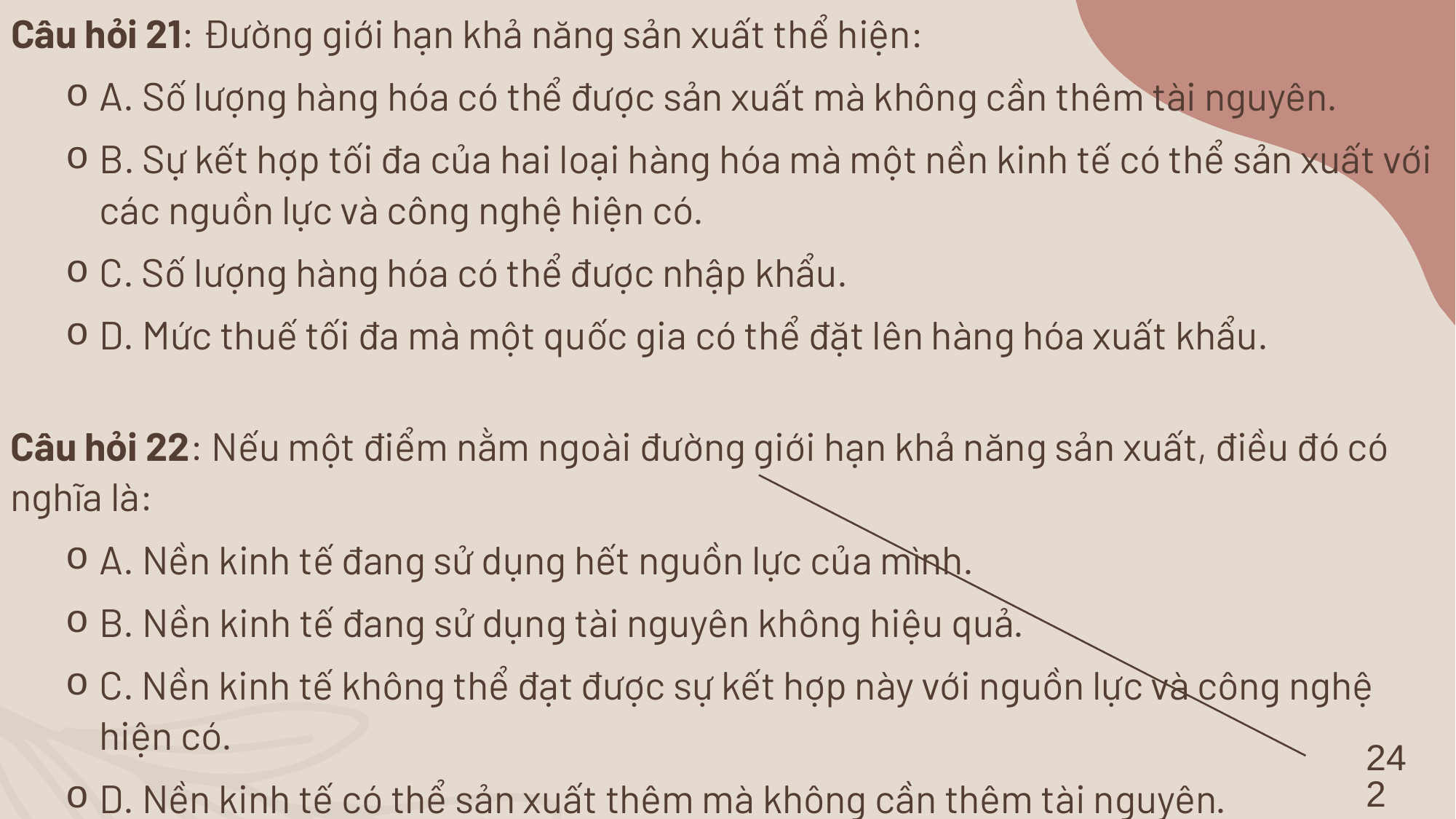

Câu hỏi 21: Đường giới hạn khả năng sản xuất thể hiện:
A. Số lượng hàng hóa có thể được sản xuất mà không cần thêm tài nguyên.
B. Sự kết hợp tối đa của hai loại hàng hóa mà một nền kinh tế có thể sản xuất với các nguồn lực và công nghệ hiện có.
C. Số lượng hàng hóa có thể được nhập khẩu.
D. Mức thuế tối đa mà một quốc gia có thể đặt lên hàng hóa xuất khẩu.

Câu hỏi 22: Nếu một điểm nằm ngoài đường giới hạn khả năng sản xuất, điều đó có nghĩa là:
A. Nền kinh tế đang sử dụng hết nguồn lực của mình.
B. Nền kinh tế đang sử dụng tài nguyên không hiệu quả.
C. Nền kinh tế không thể đạt được sự kết hợp này với nguồn lực và công nghệ hiện có.
D. Nền kinh tế có thể sản xuất thêm mà không cần thêm tài nguyên.
242